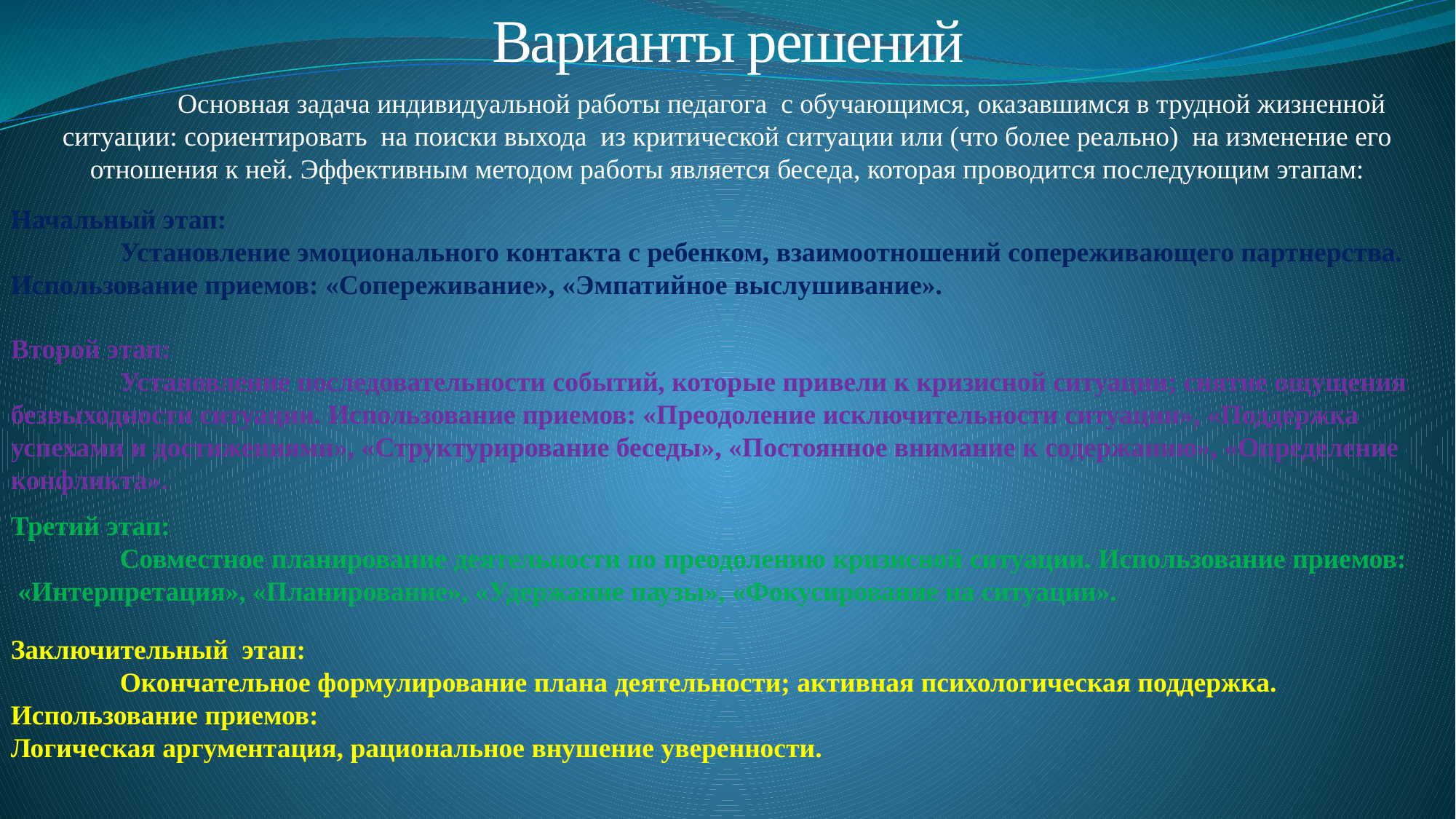

Варианты решений
	Основная задача индивидуальной работы педагога  с обучающимся, оказавшимся в трудной жизненной ситуации: сориентировать  на поиски выхода  из критической ситуации или (что более реально)  на изменение его отношения к ней. Эффективным методом работы является беседа, которая проводится последующим этапам:
Начальный этап:
	Установление эмоционального контакта с ребенком, взаимоотношений сопереживающего партнерства. Использование приемов: «Сопереживание», «Эмпатийное выслушивание».
Второй этап:
	Установление последовательности событий, которые привели к кризисной ситуации; снятие ощущения безвыходности ситуации. Использование приемов: «Преодоление исключительности ситуации», «Поддержка успехами и достижениями», «Структурирование беседы», «Постоянное внимание к содержанию», «Определение конфликта».
Третий этап:
	Совместное планирование деятельности по преодолению кризисной ситуации. Использование приемов:
 «Интерпретация», «Планирование», «Удержание паузы», «Фокусирование на ситуации».
Заключительный  этап:
	Окончательное формулирование плана деятельности; активная психологическая поддержка. Использование приемов:
Логическая аргументация, рациональное внушение уверенности.